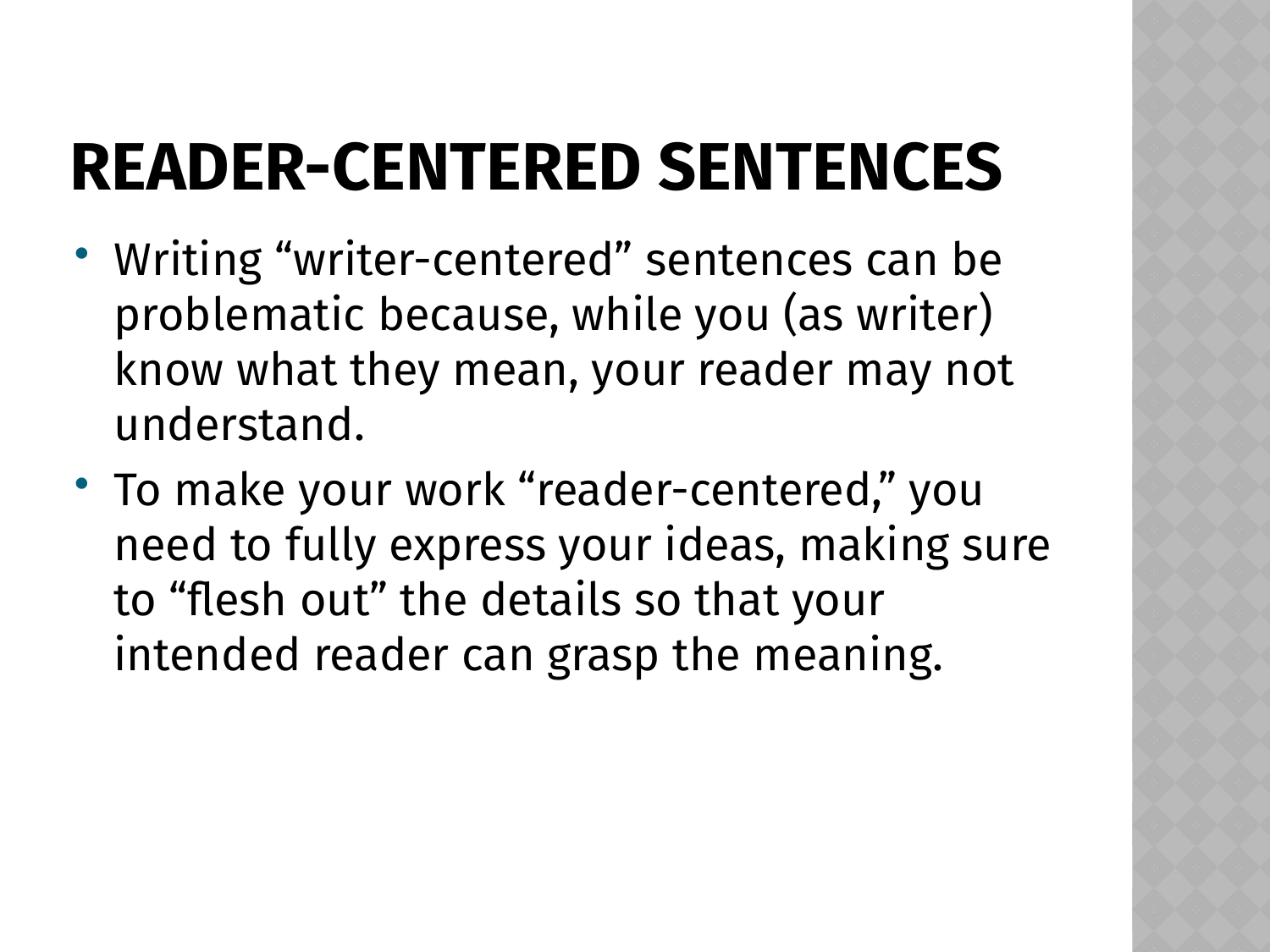

# Reader-centered sentences
Writing “writer-centered” sentences can be problematic because, while you (as writer) know what they mean, your reader may not understand.
To make your work “reader-centered,” you need to fully express your ideas, making sure to “flesh out” the details so that your intended reader can grasp the meaning.